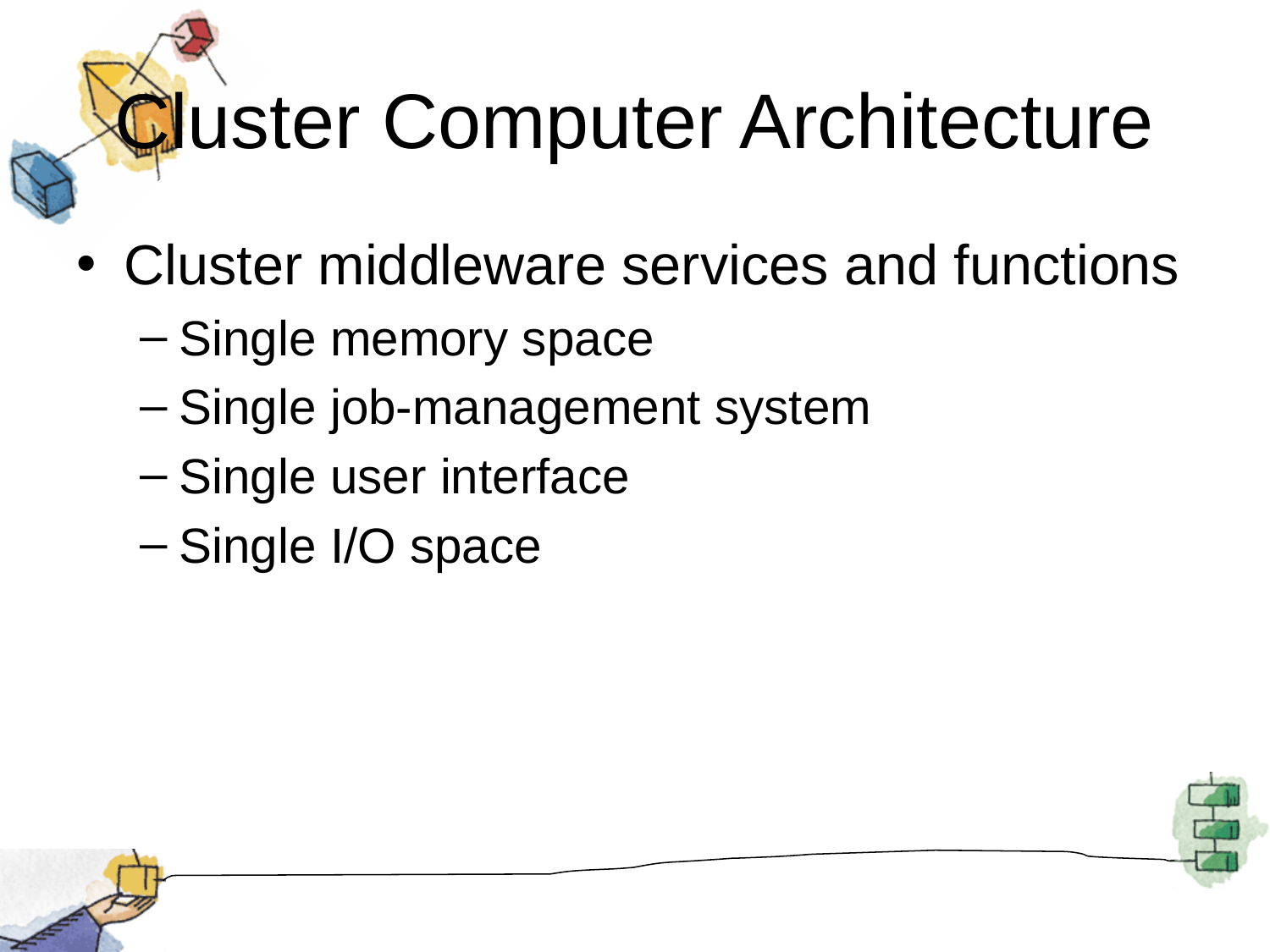

# Cluster Computer Architecture
Cluster middleware services and functions
Single memory space
Single job-management system
Single user interface
Single I/O space